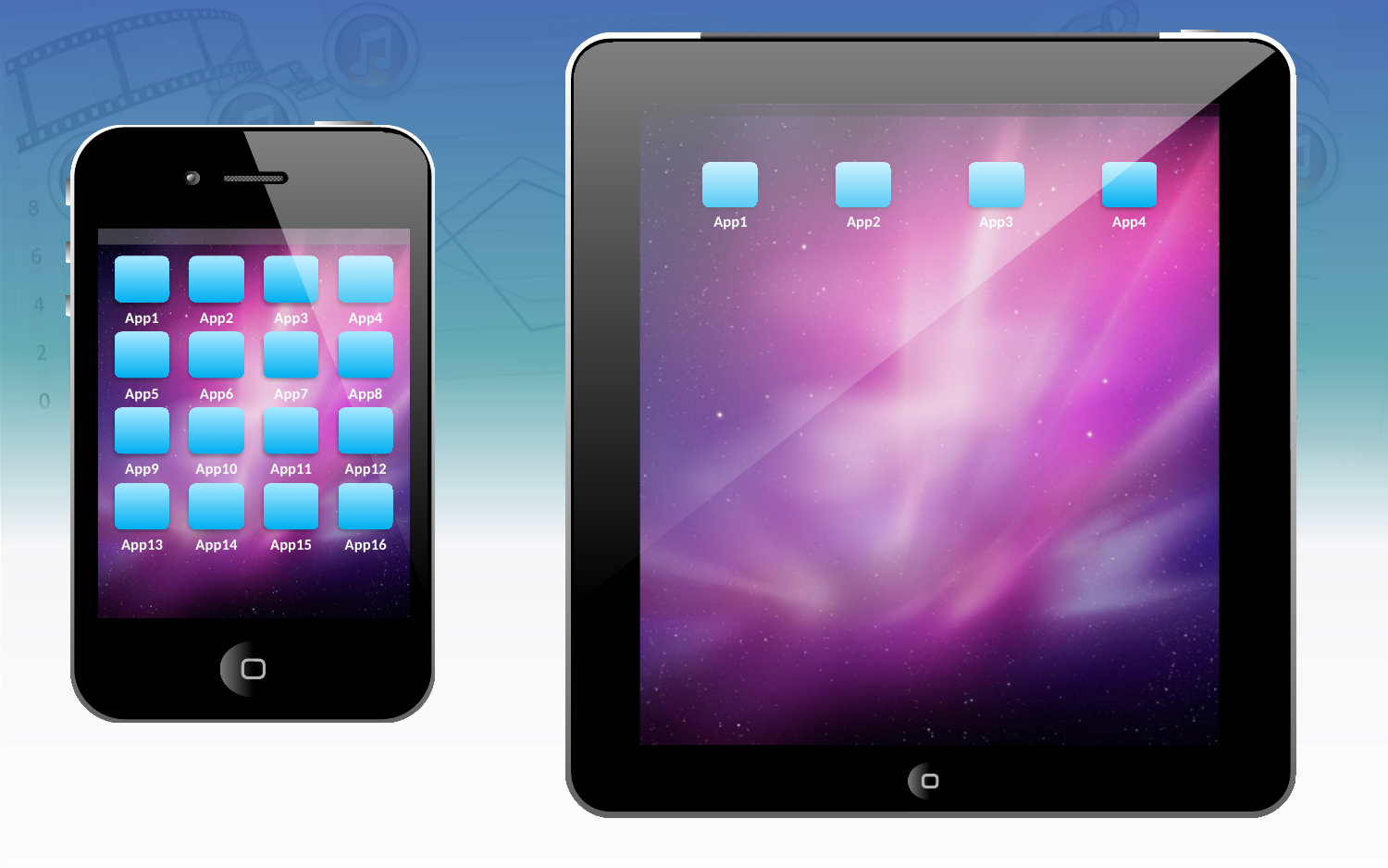

App1
App2
App3
App4

App1
App2
App3
App4

App5
App6
App7
App8

App9
App10
App11
App12

App13
App14
App15
App16